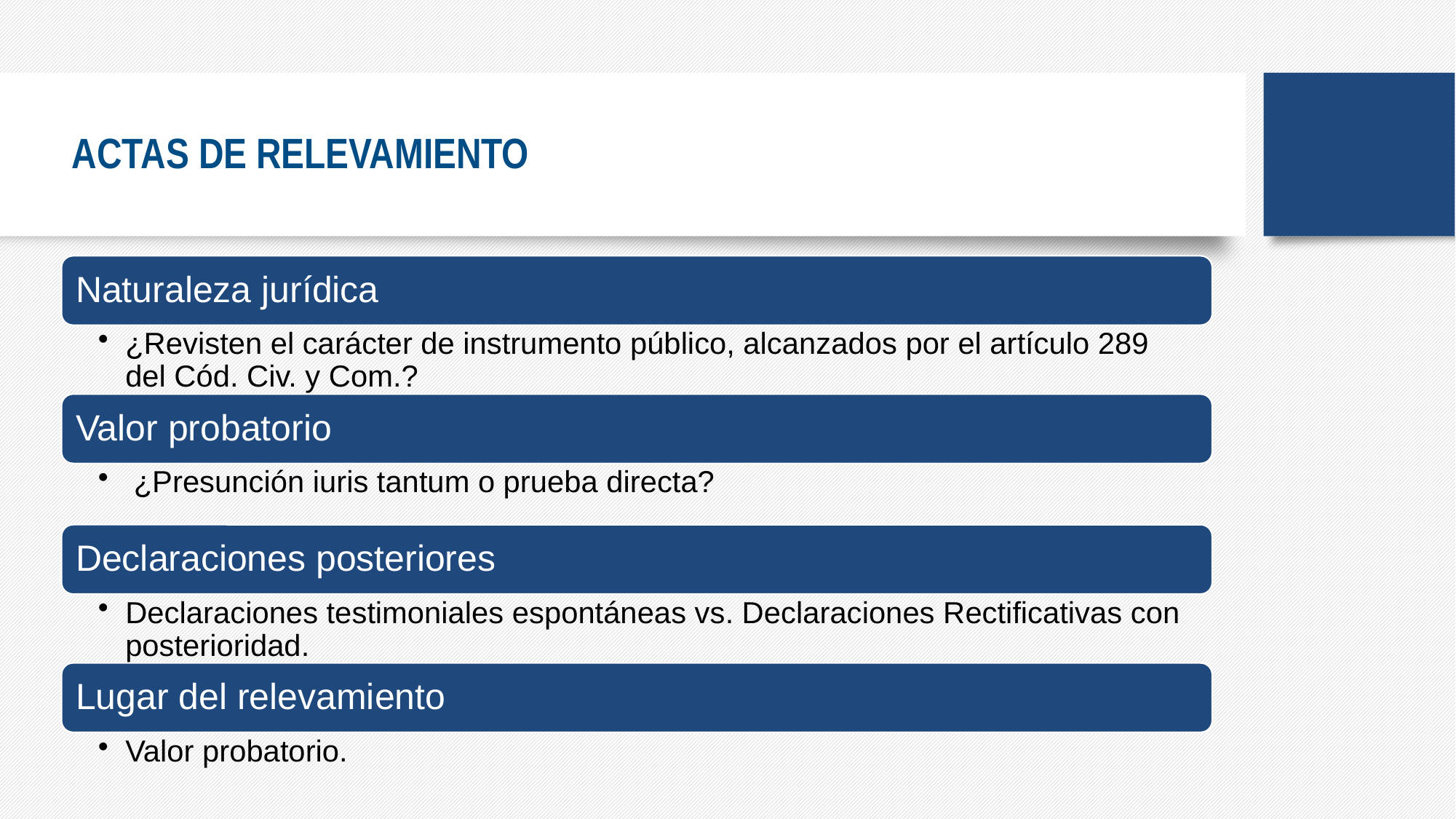

# ACTAS DE RELEVAMIENTO
Naturaleza jurídica
¿Revisten el carácter de instrumento público, alcanzados por el artículo 289 del Cód. Civ. y Com.?
Valor probatorio
 ¿Presunción iuris tantum o prueba directa?
Declaraciones posteriores
Declaraciones testimoniales espontáneas vs. Declaraciones Rectificativas con posterioridad.
Lugar del relevamiento
Valor probatorio.